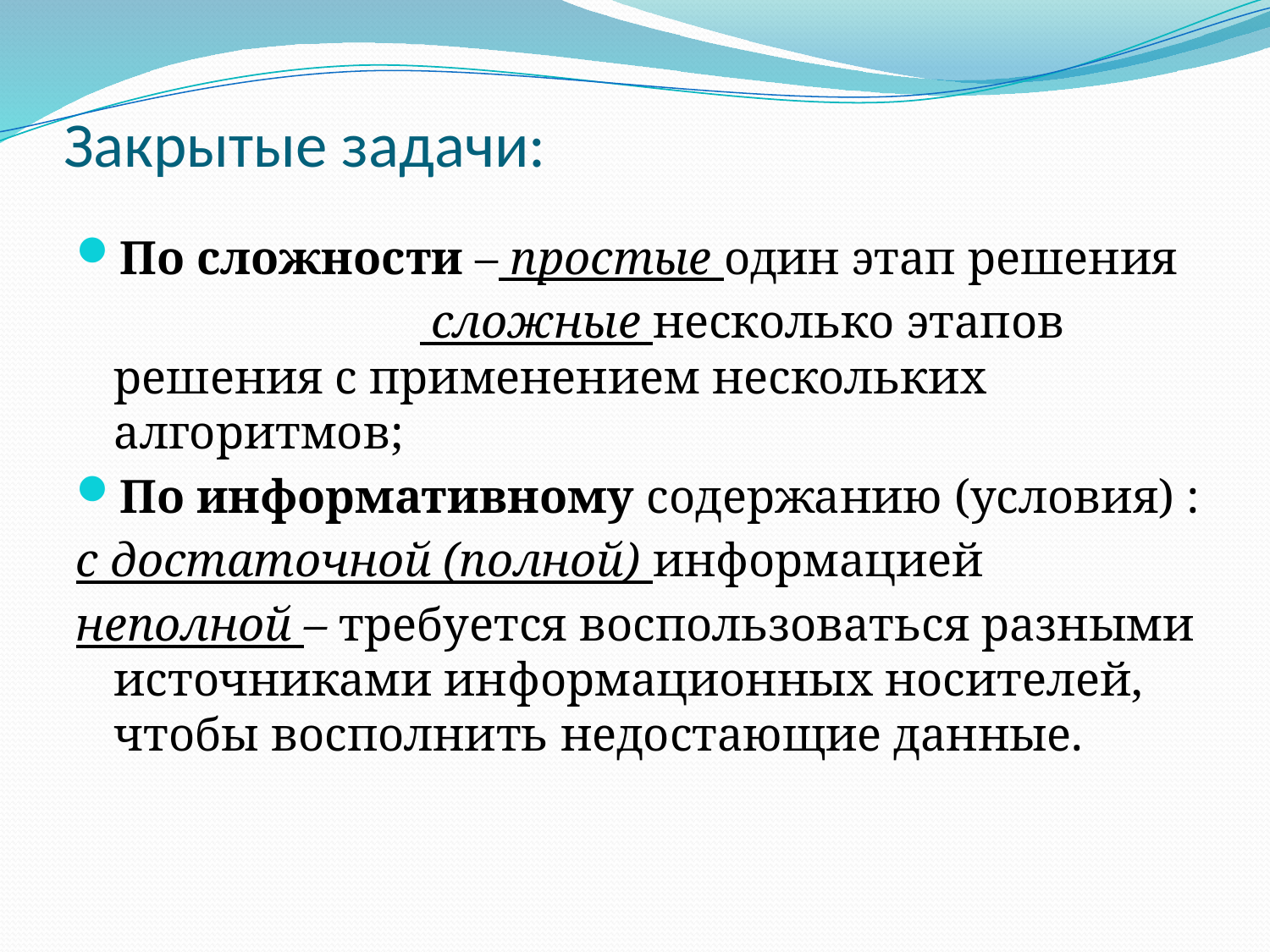

# Закрытые задачи:
По сложности – простые один этап решения
                              сложные несколько этапов решения с применением нескольких алгоритмов;
По информативному содержанию (условия) :
с достаточной (полной) информацией
неполной – требуется воспользоваться разными источниками информационных носителей, чтобы восполнить недостающие данные.